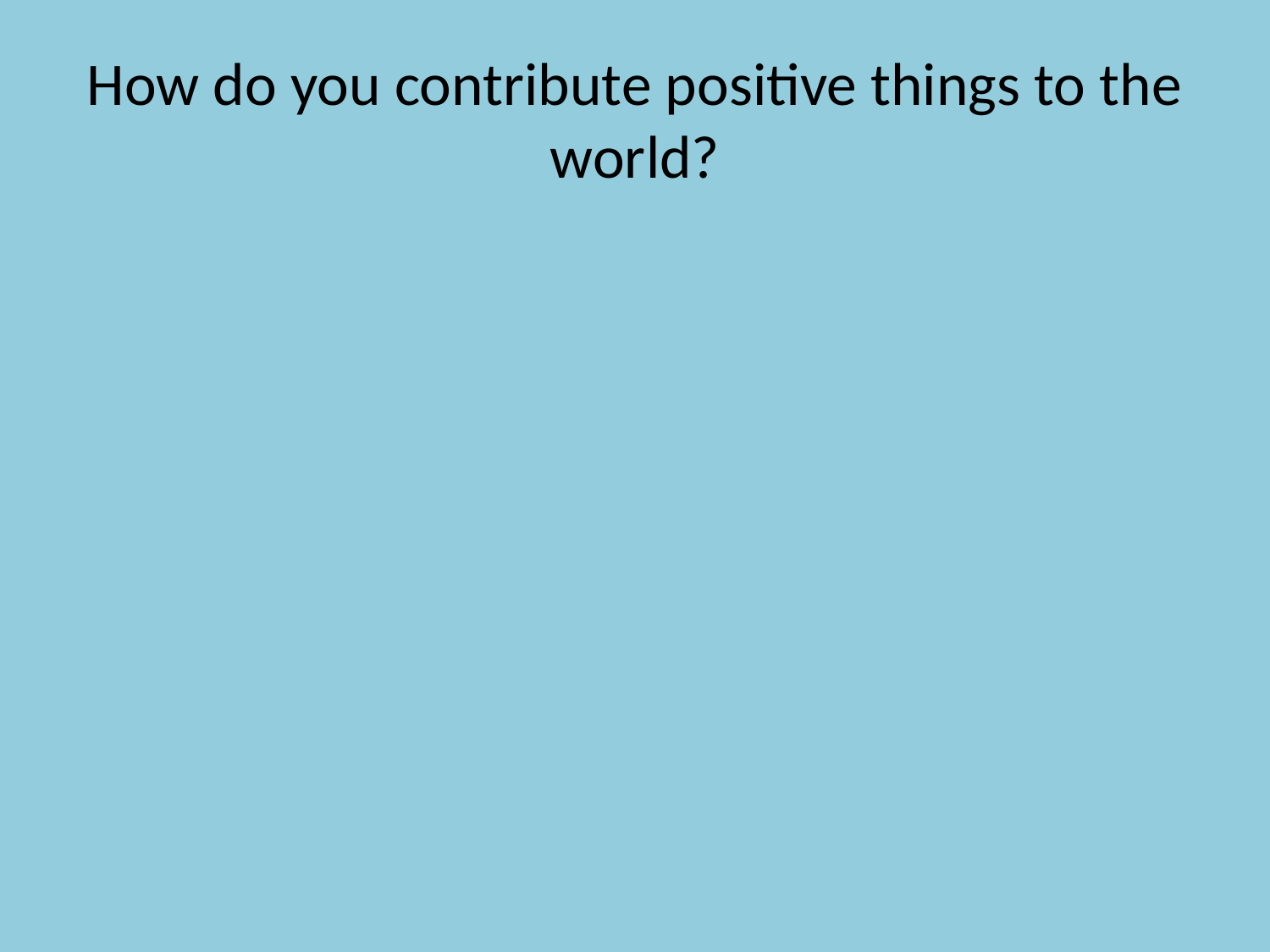

# How do you contribute positive things to the world?